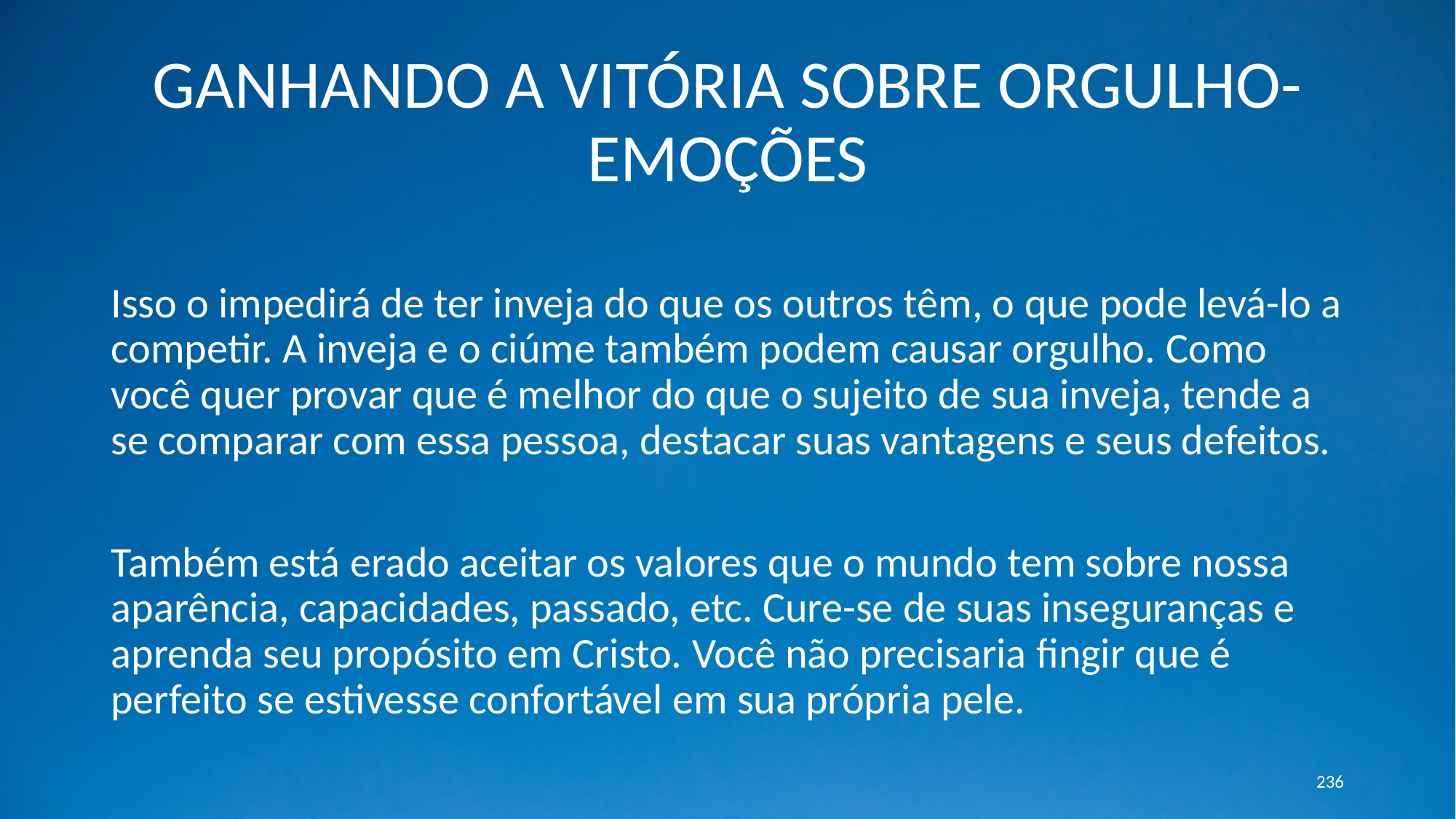

# GANHANDO A VITÓRIA SOBRE ORGULHO-EMOÇÕES
Isso o impedirá de ter inveja do que os outros têm, o que pode levá-lo a competir. A inveja e o ciúme também podem causar orgulho. Como você quer provar que é melhor do que o sujeito de sua inveja, tende a se comparar com essa pessoa, destacar suas vantagens e seus defeitos.

Também está erado aceitar os valores que o mundo tem sobre nossa aparência, capacidades, passado, etc. Cure-se de suas inseguranças e aprenda seu propósito em Cristo. Você não precisaria fingir que é perfeito se estivesse confortável em sua própria pele.
236